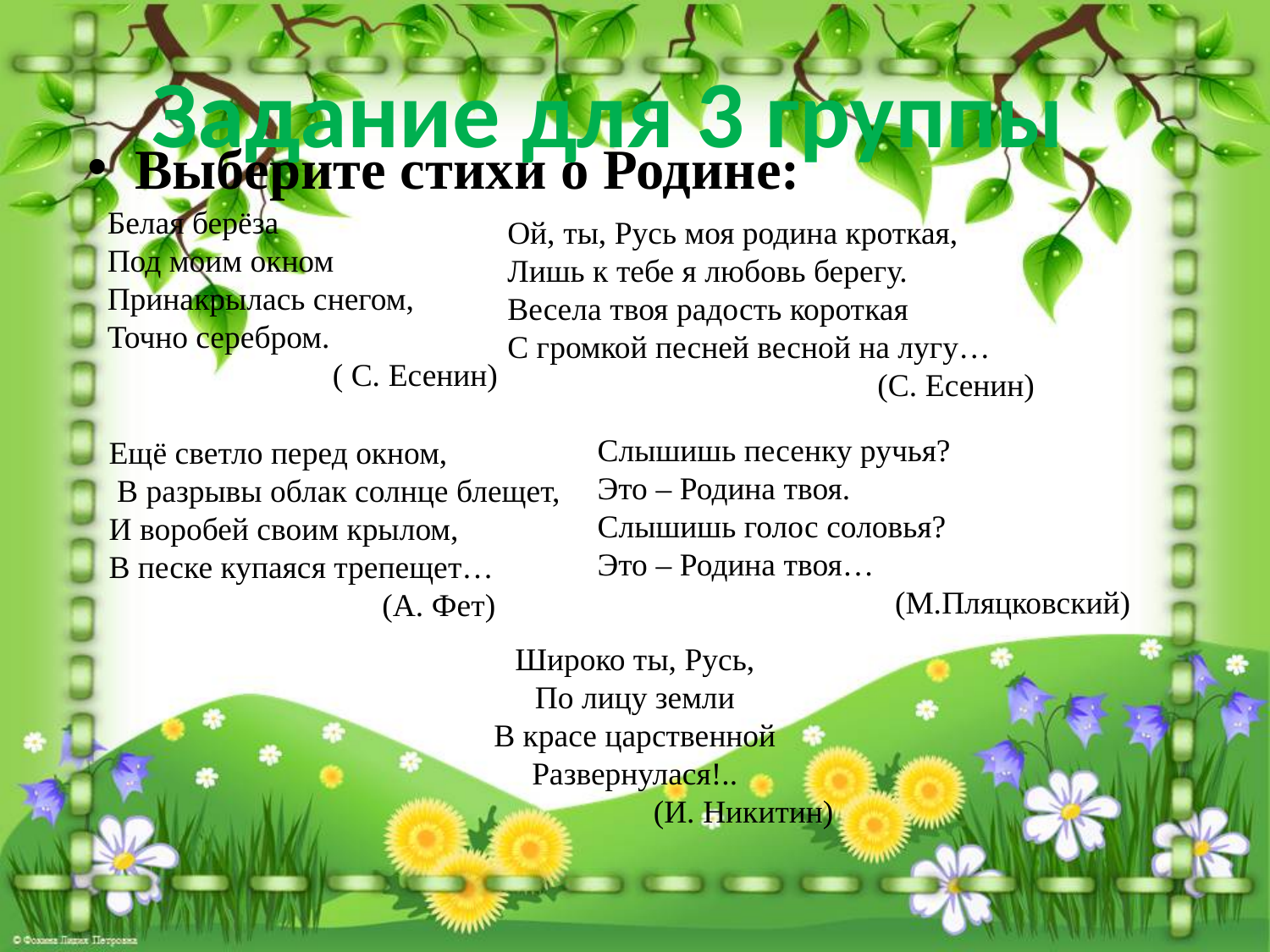

Задание для 3 группы
Выберите стихи о Родине:
Белая берёза
Под моим окном
Принакрылась снегом,
Точно серебром.
                            ( С. Есенин)
Ой, ты, Русь моя родина кроткая,
Лишь к тебе я любовь берегу.
Весела твоя радость короткая
С громкой песней весной на лугу…
                                              (С. Есенин)
Слышишь песенку ручья?
Это – Родина твоя.
Слышишь голос соловья?
Это – Родина твоя…
                                     (М.Пляцковский)
Ещё светло перед окном,
 В разрывы облак солнце блещет,
И воробей своим крылом,
В песке купаяся трепещет…
                                  (А. Фет)
Широко ты, Русь,
По лицу земли
В красе царственной
Развернулася!..
                           (И. Никитин)